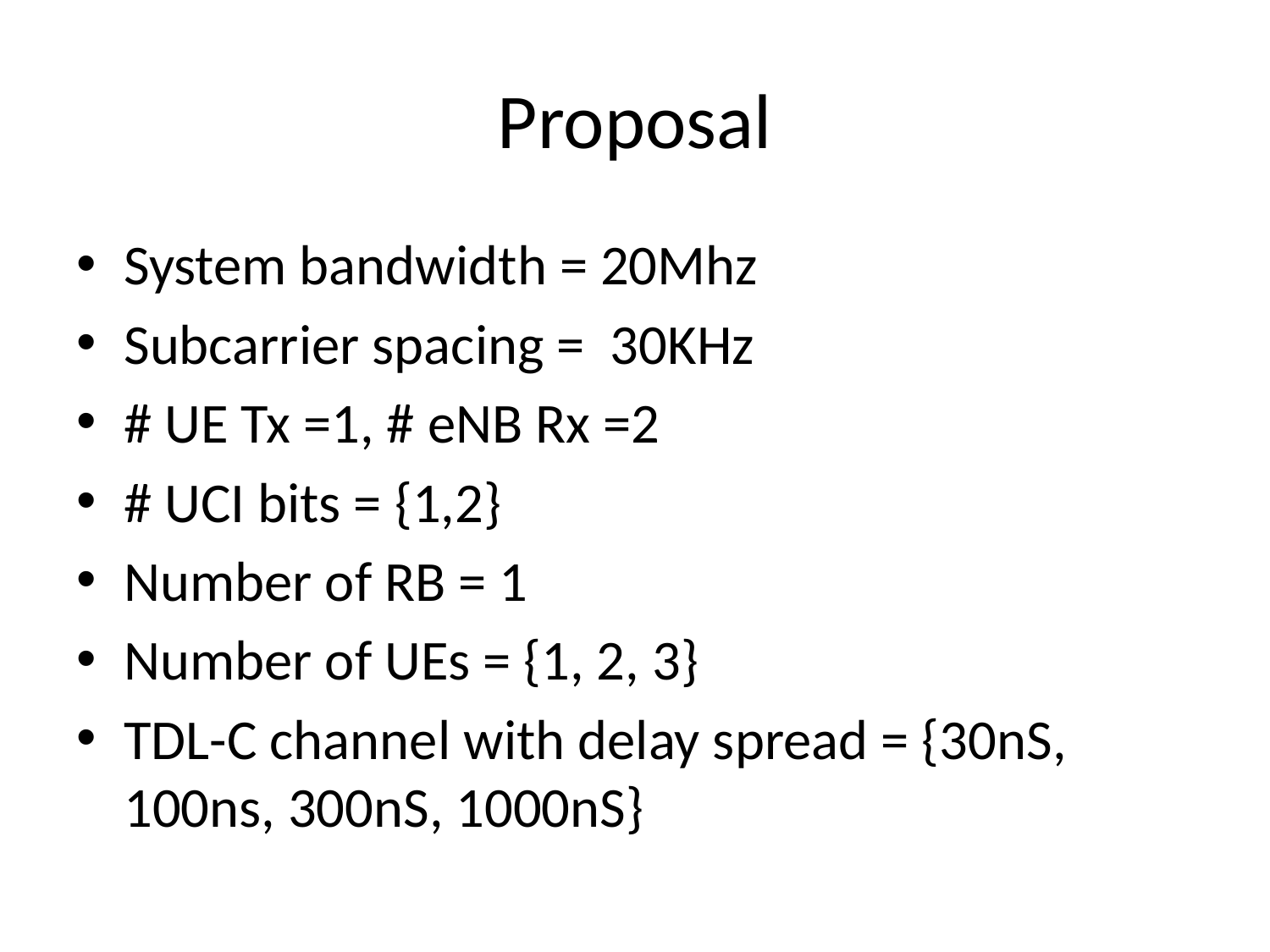

# Proposal
System bandwidth = 20Mhz
Subcarrier spacing =  30KHz
# UE Tx =1, # eNB Rx =2
# UCI bits = {1,2}
Number of RB = 1
Number of UEs = {1, 2, 3}
TDL-C channel with delay spread = {30nS, 100ns, 300nS, 1000nS}